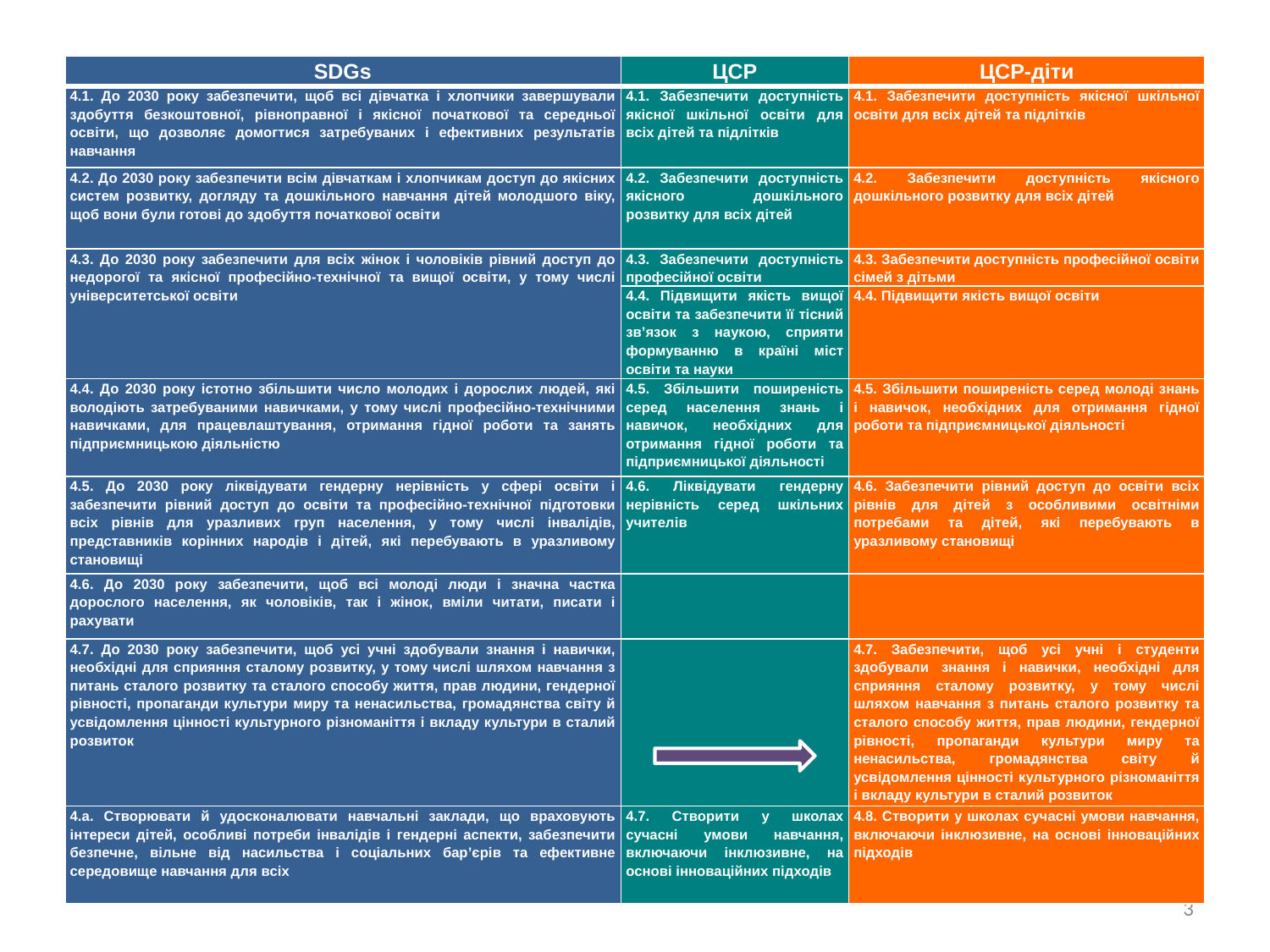

| SDGs | ЦСР | ЦСР-діти |
| --- | --- | --- |
| 4.1. До 2030 року забезпечити, щоб всі дівчатка і хлопчики завершували здобуття безкоштовної, рівноправної і якісної початкової та середньої освіти, що дозволяє домогтися затребуваних і ефективних результатів навчання | 4.1. Забезпечити доступність якісної шкільної освіти для всіх дітей та підлітків | 4.1. Забезпечити доступність якісної шкільної освіти для всіх дітей та підлітків |
| 4.2. До 2030 року забезпечити всім дівчаткам і хлопчикам доступ до якісних систем розвитку, догляду та дошкільного навчання дітей молодшого віку, щоб вони були готові до здобуття початкової освіти | 4.2. Забезпечити доступність якісного дошкільного розвитку для всіх дітей | 4.2. Забезпечити доступність якісного дошкільного розвитку для всіх дітей |
| 4.3. До 2030 року забезпечити для всіх жінок і чоловіків рівний доступ до недорогої та якісної професійно-технічної та вищої освіти, у тому числі університетської освіти | 4.3. Забезпечити доступність професійної освіти | 4.3. Забезпечити доступність професійної освіти сімей з дітьми |
|  | 4.4. Підвищити якість вищої освіти та забезпечити її тісний зв’язок з наукою, сприяти формуванню в країні міст освіти та науки | 4.4. Підвищити якість вищої освіти |
| 4.4. До 2030 року істотно збільшити число молодих і дорослих людей, які володіють затребуваними навичками, у тому числі професійно-технічними навичками, для працевлаштування, отримання гідної роботи та занять підприємницькою діяльністю | 4.5. Збільшити поширеність серед населення знань і навичок, необхідних для отримання гідної роботи та підприємницької діяльності | 4.5. Збільшити поширеність серед молоді знань і навичок, необхідних для отримання гідної роботи та підприємницької діяльності |
| 4.5. До 2030 року ліквідувати гендерну нерівність у сфері освіти і забезпечити рівний доступ до освіти та професійно-технічної підготовки всіх рівнів для уразливих груп населення, у тому числі інвалідів, представників корінних народів і дітей, які перебувають в уразливому становищі | 4.6. Ліквідувати гендерну нерівність серед шкільних учителів | 4.6. Забезпечити рівний доступ до освіти всіх рівнів для дітей з особливими освітніми потребами та дітей, які перебувають в уразливому становищі |
| 4.6. До 2030 року забезпечити, щоб всі молоді люди і значна частка дорослого населення, як чоловіків, так і жінок, вміли читати, писати і рахувати |  |  |
| 4.7. До 2030 року забезпечити, щоб усі учні здобували знання і навички, необхідні для сприяння сталому розвитку, у тому числі шляхом навчання з питань сталого розвитку та сталого способу життя, прав людини, гендерної рівності, пропаганди культури миру та ненасильства, громадянства світу й усвідомлення цінності культурного різноманіття і вкладу культури в сталий розвиток |  | 4.7. Забезпечити, щоб усі учні і студенти здобували знання і навички, необхідні для сприяння сталому розвитку, у тому числі шляхом навчання з питань сталого розвитку та сталого способу життя, прав людини, гендерної рівності, пропаганди культури миру та ненасильства, громадянства світу й усвідомлення цінності культурного різноманіття і вкладу культури в сталий розвиток |
| 4.a. Створювати й удосконалювати навчальні заклади, що враховують інтереси дітей, особливі потреби інвалідів і гендерні аспекти, забезпечити безпечне, вільне від насильства і соціальних бар’єрів та ефективне середовище навчання для всіх | 4.7. Створити у школах сучасні умови навчання, включаючи інклюзивне, на основі інноваційних підходів | 4.8. Створити у школах сучасні умови навчання, включаючи інклюзивне, на основі інноваційних підходів |

3